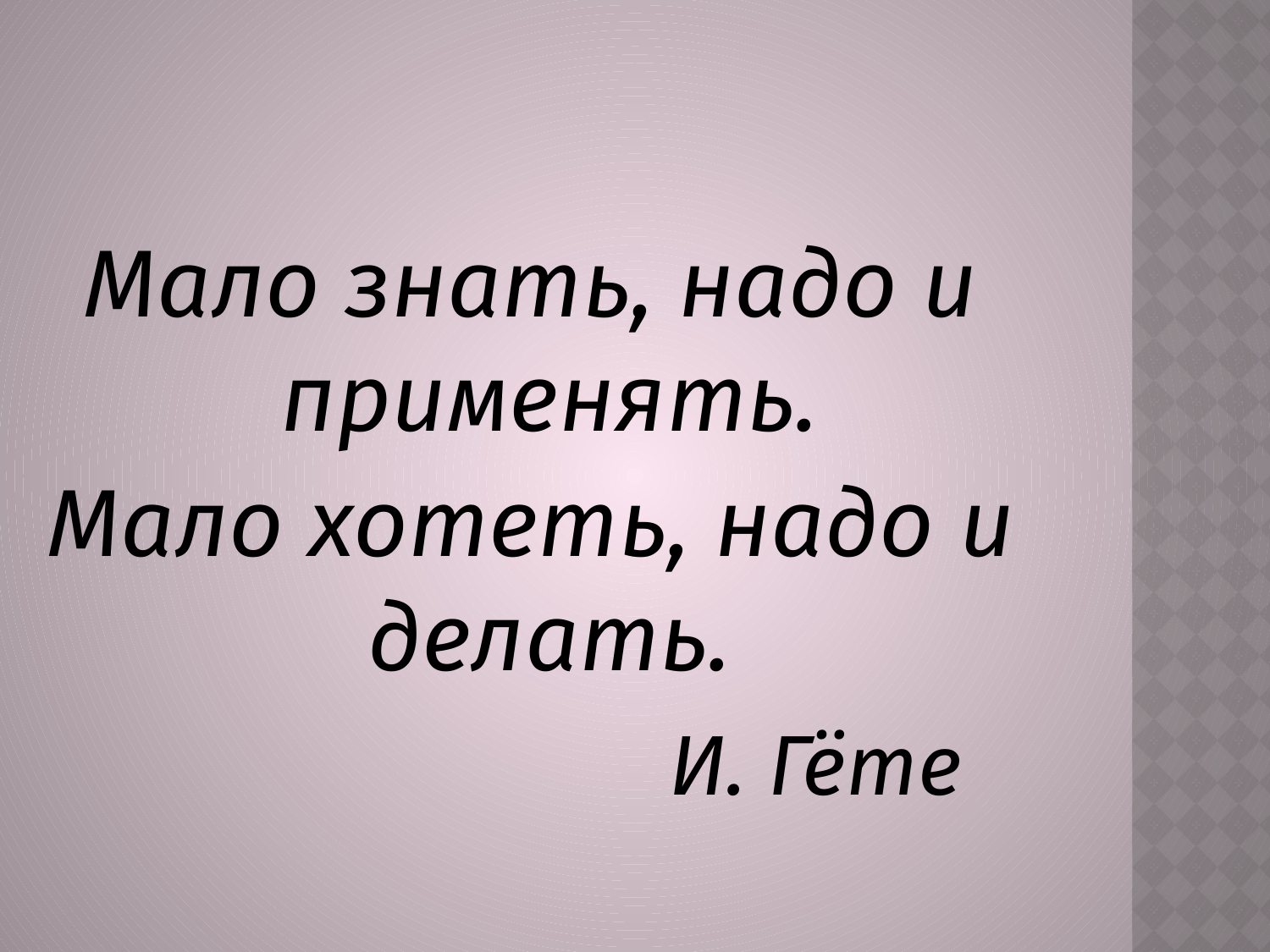

Мало знать, надо и применять.
Мало хотеть, надо и делать.
                       И. Гёте